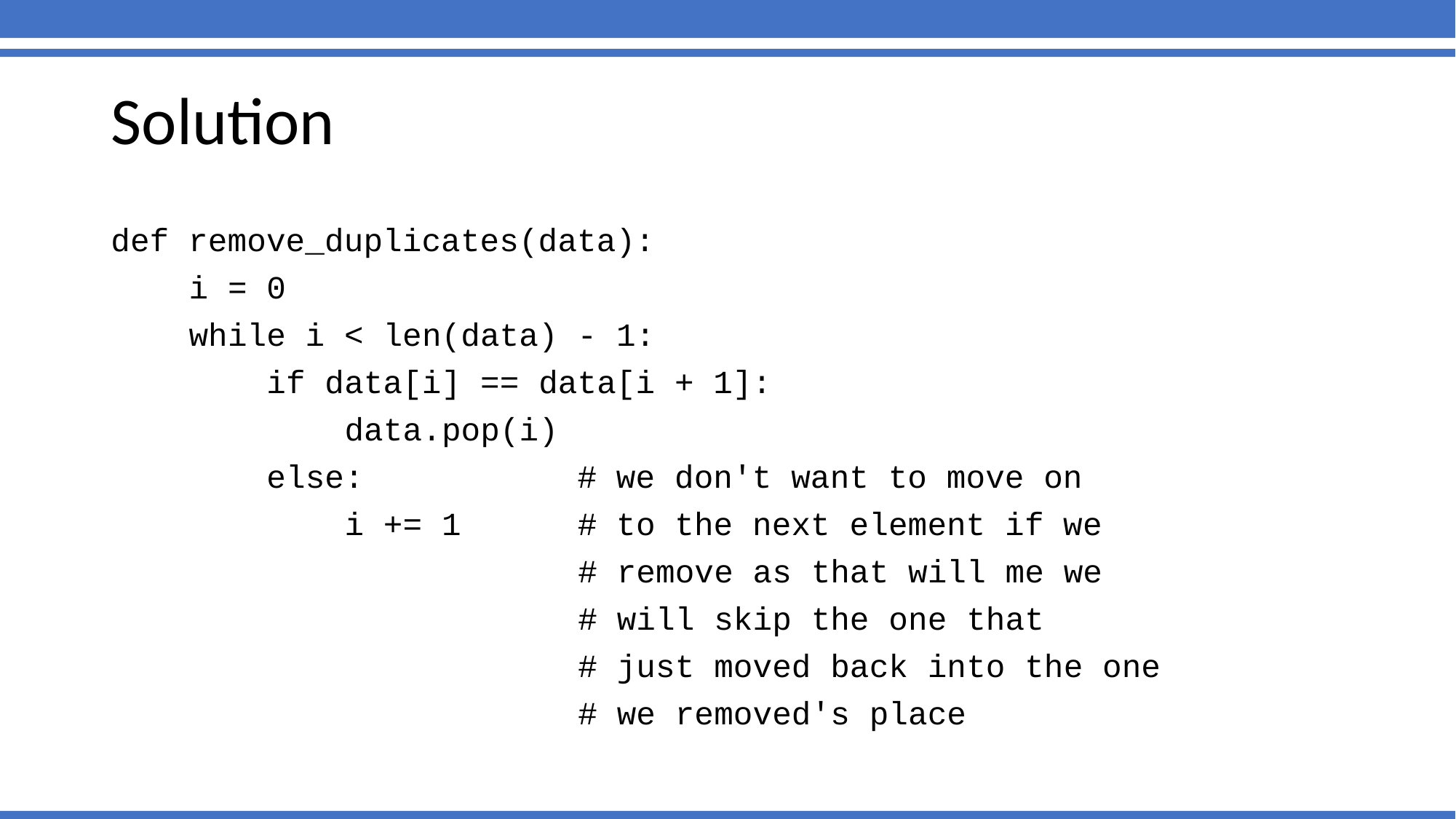

# Solution
def remove_duplicates(data):
    i = 0
    while i < len(data) - 1:
        if data[i] == data[i + 1]:
            data.pop(i)
        else:           # we don't want to move on
            i += 1      # to the next element if we
                        # remove as that will me we
                        # will skip the one that
                        # just moved back into the one
                        # we removed's place